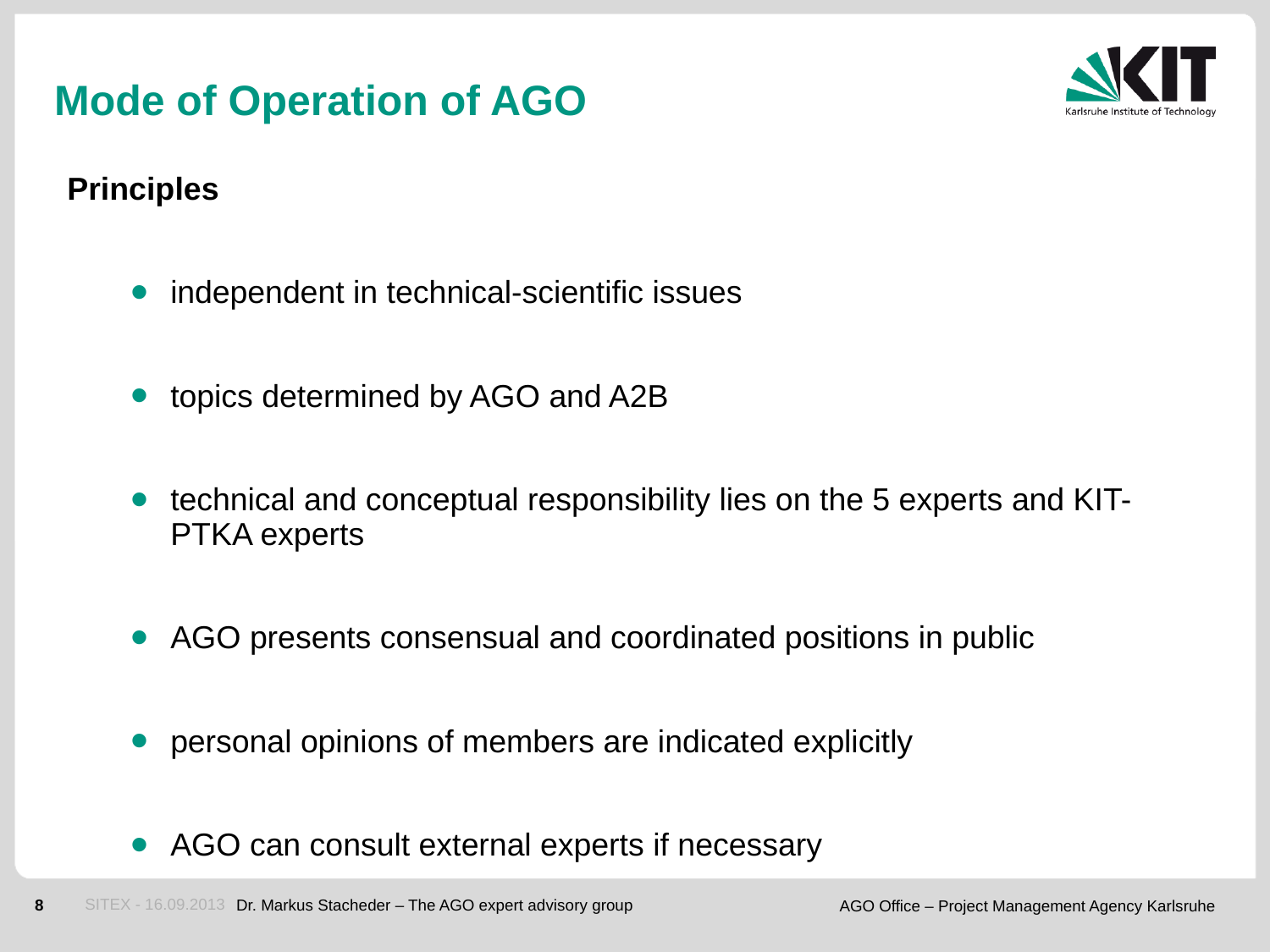

# Mode of Operation of AGO
Principles

independent in technical-scientific issues

topics determined by AGO and A2B

technical and conceptual responsibility lies on the 5 experts and KIT-PTKA experts

AGO presents consensual and coordinated positions in public

personal opinions of members are indicated explicitly

AGO can consult external experts if necessary

SITEX - 16.09.2013
Dr. Markus Stacheder – The AGO expert advisory group